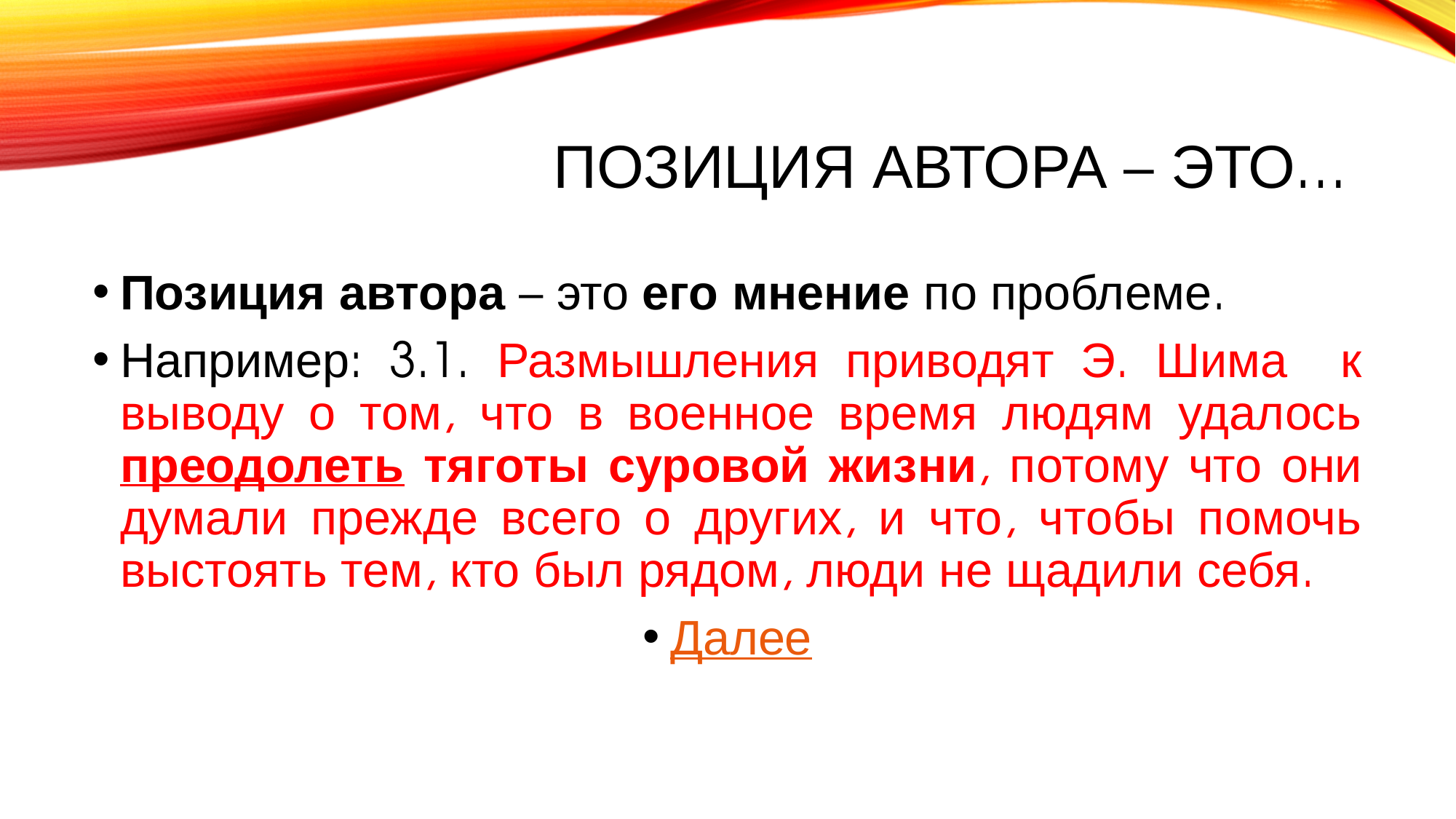

# Позиция автора – это…
Позиция автора – это его мнение по проблеме.
Например: 3.1. Размышления приводят Э. Шима  к выводу о том, что в военное время людям удалось преодолеть тяготы суровой жизни, потому что они думали прежде всего о других, и что, чтобы помочь выстоять тем, кто был рядом, люди не щадили себя.
Далее